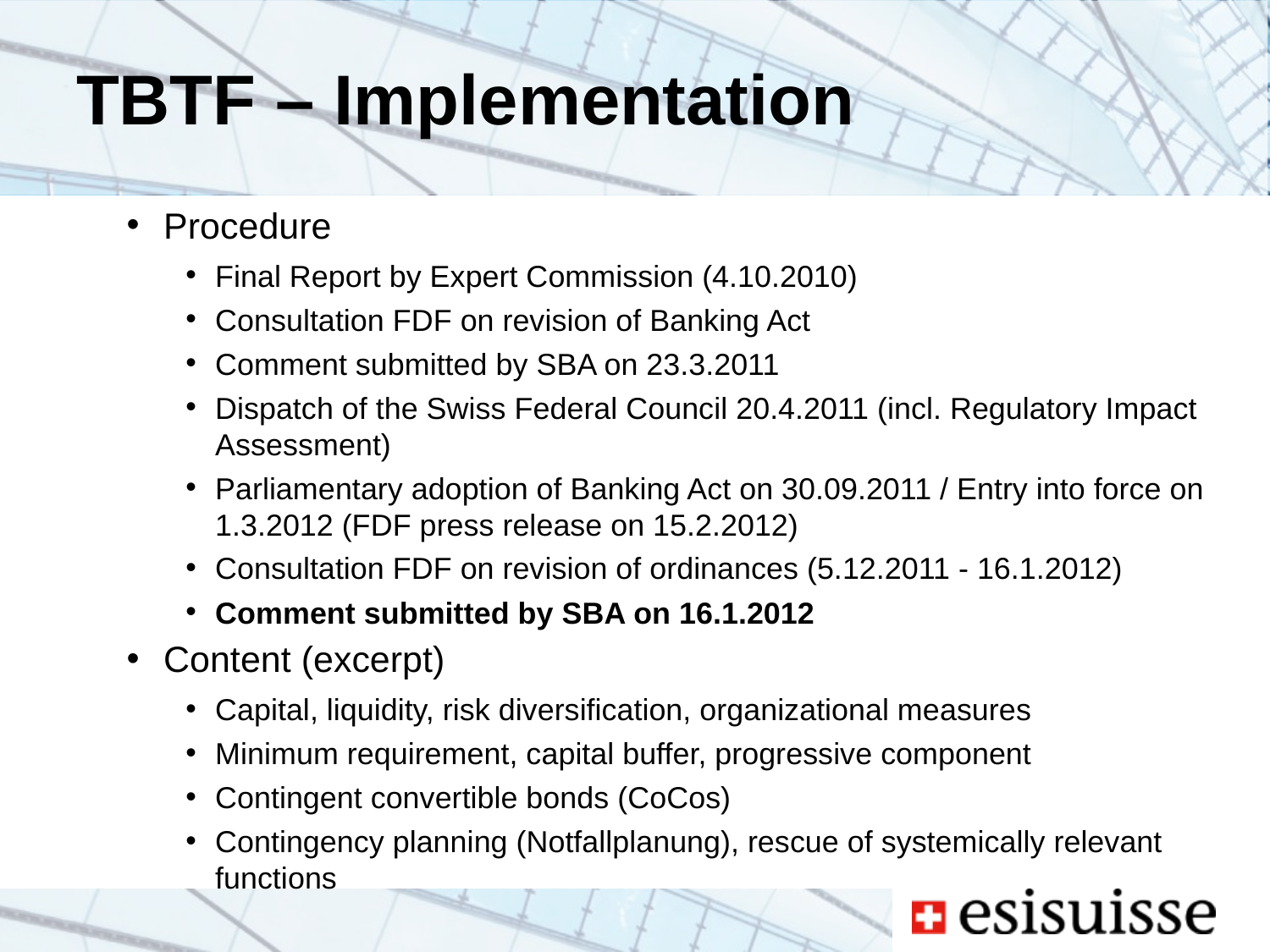

# TBTF – Implementation
Procedure
Final Report by Expert Commission (4.10.2010)
Consultation FDF on revision of Banking Act
Comment submitted by SBA on 23.3.2011
Dispatch of the Swiss Federal Council 20.4.2011 (incl. Regulatory Impact Assessment)
Parliamentary adoption of Banking Act on 30.09.2011 / Entry into force on 1.3.2012 (FDF press release on 15.2.2012)
Consultation FDF on revision of ordinances (5.12.2011 - 16.1.2012)
Comment submitted by SBA on 16.1.2012
Content (excerpt)
Capital, liquidity, risk diversification, organizational measures
Minimum requirement, capital buffer, progressive component
Contingent convertible bonds (CoCos)
Contingency planning (Notfallplanung), rescue of systemically relevant functions